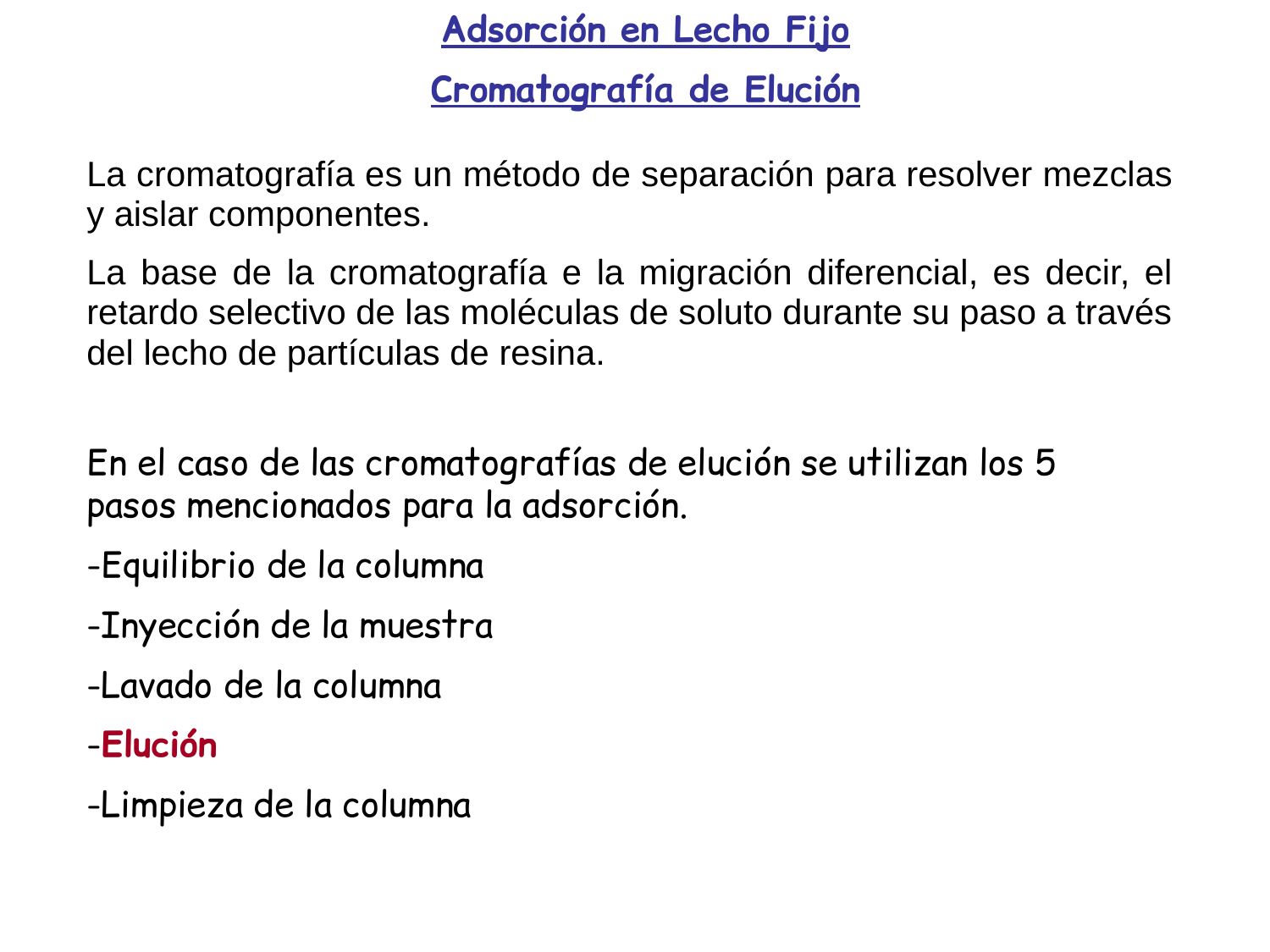

Adsorción en Lecho Fijo
Cromatografía de Elución
La cromatografía es un método de separación para resolver mezclas y aislar componentes.
La base de la cromatografía e la migración diferencial, es decir, el retardo selectivo de las moléculas de soluto durante su paso a través del lecho de partículas de resina.
En el caso de las cromatografías de elución se utilizan los 5 pasos mencionados para la adsorción.
-Equilibrio de la columna
-Inyección de la muestra
-Lavado de la columna
-Elución
-Limpieza de la columna